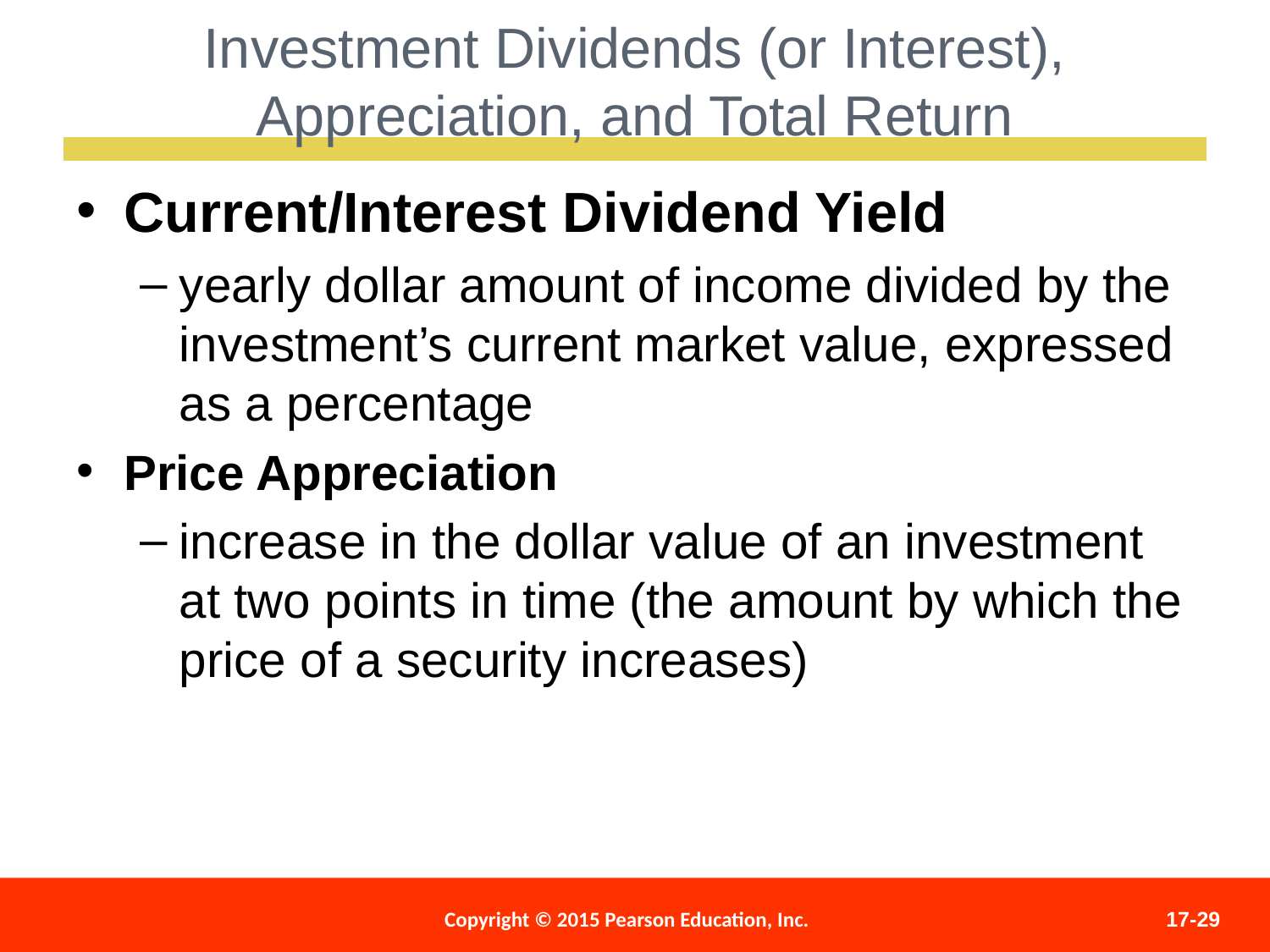

Investment Dividends (or Interest),
Appreciation, and Total Return
Current/Interest Dividend Yield
yearly dollar amount of income divided by the investment’s current market value, expressed as a percentage
Price Appreciation
increase in the dollar value of an investment at two points in time (the amount by which the price of a security increases)